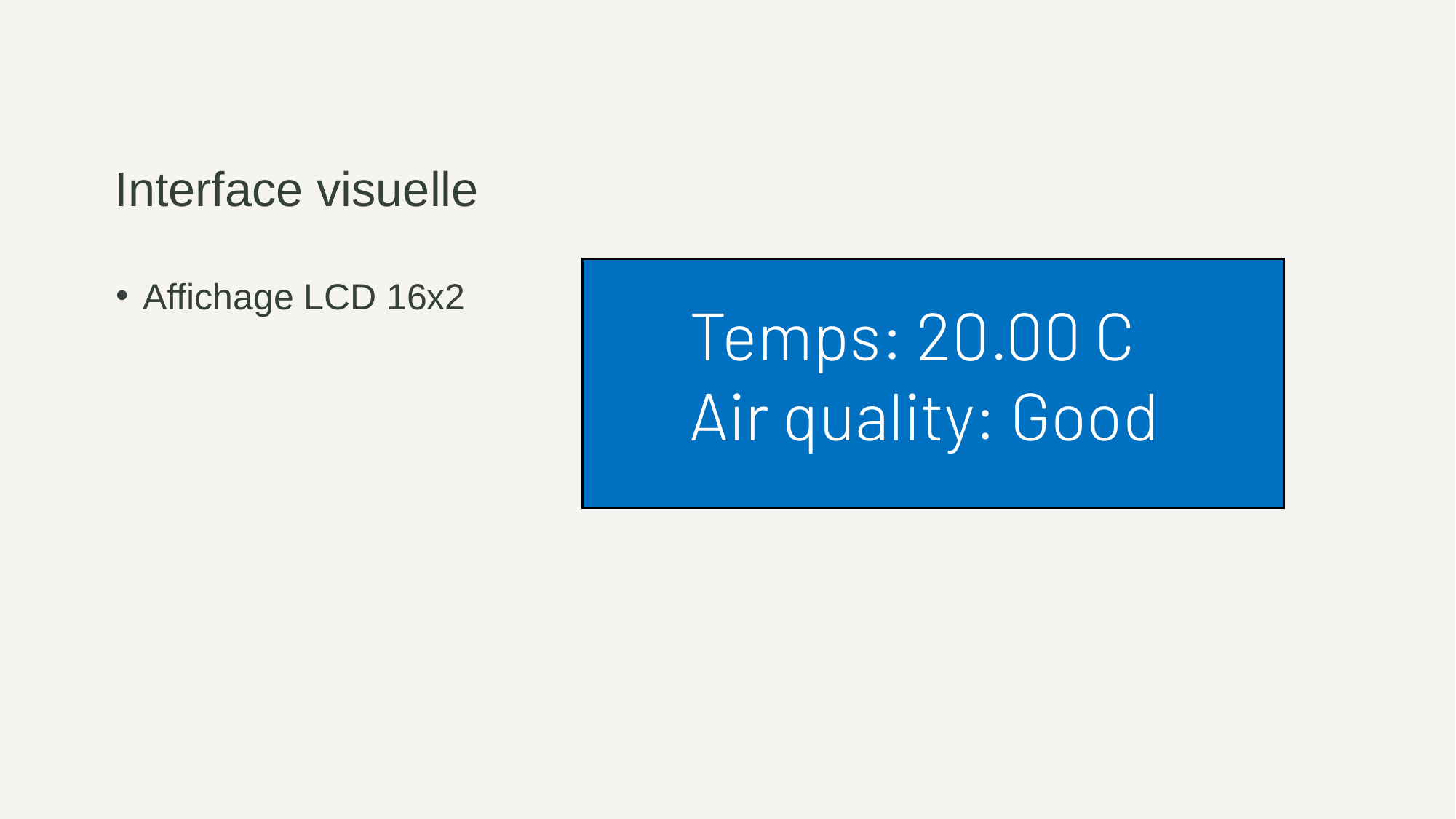

# Interface visuelle

Affichage LCD 16x2
Temps: 20.00 C
Air quality: Good